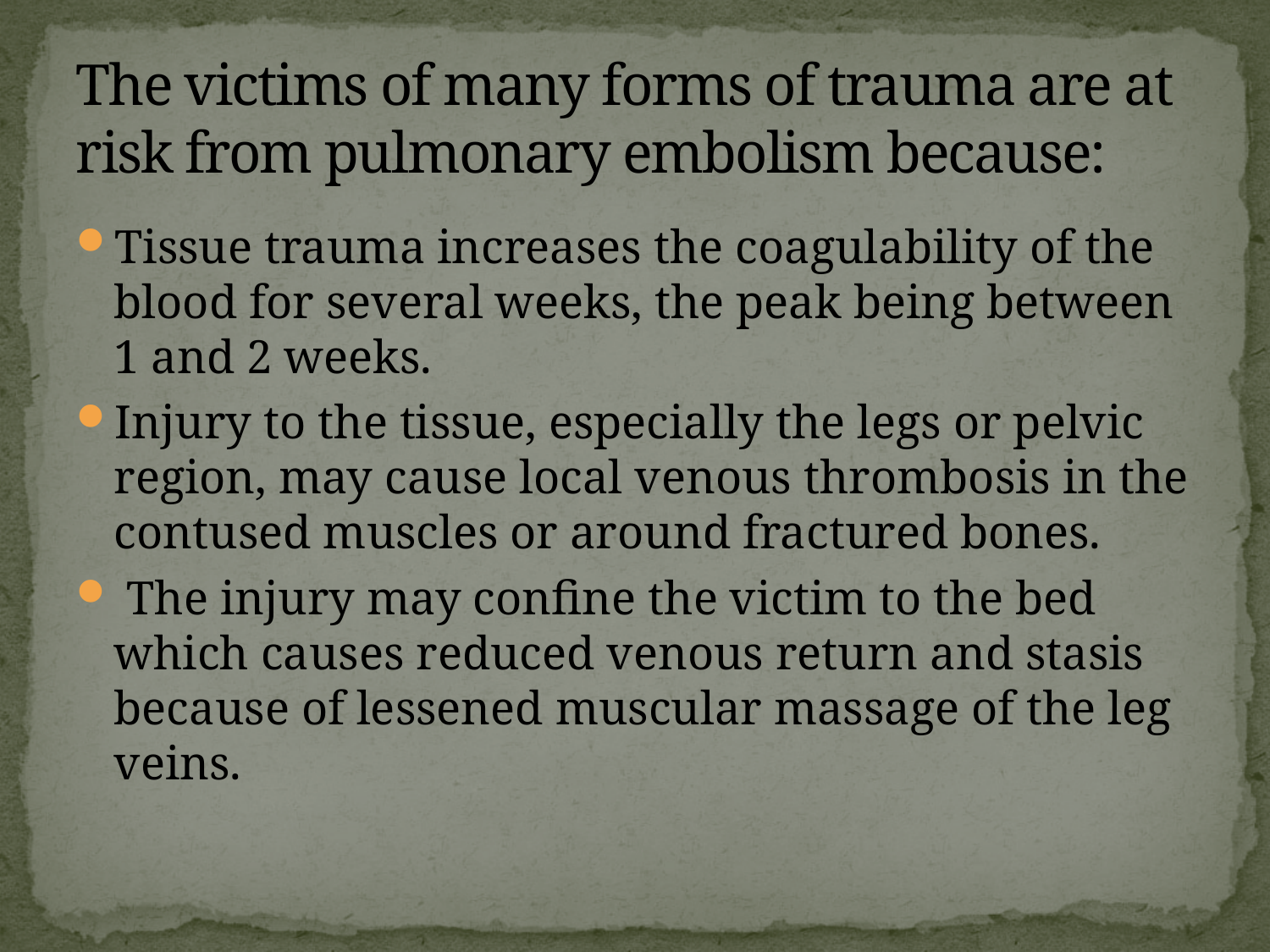

# The victims of many forms of trauma are at risk from pulmonary embolism because:
Tissue trauma increases the coagulability of the blood for several weeks, the peak being between 1 and 2 weeks.
Injury to the tissue, especially the legs or pelvic region, may cause local venous thrombosis in the contused muscles or around fractured bones.
 The injury may confine the victim to the bed which causes reduced venous return and stasis because of lessened muscular massage of the leg veins.